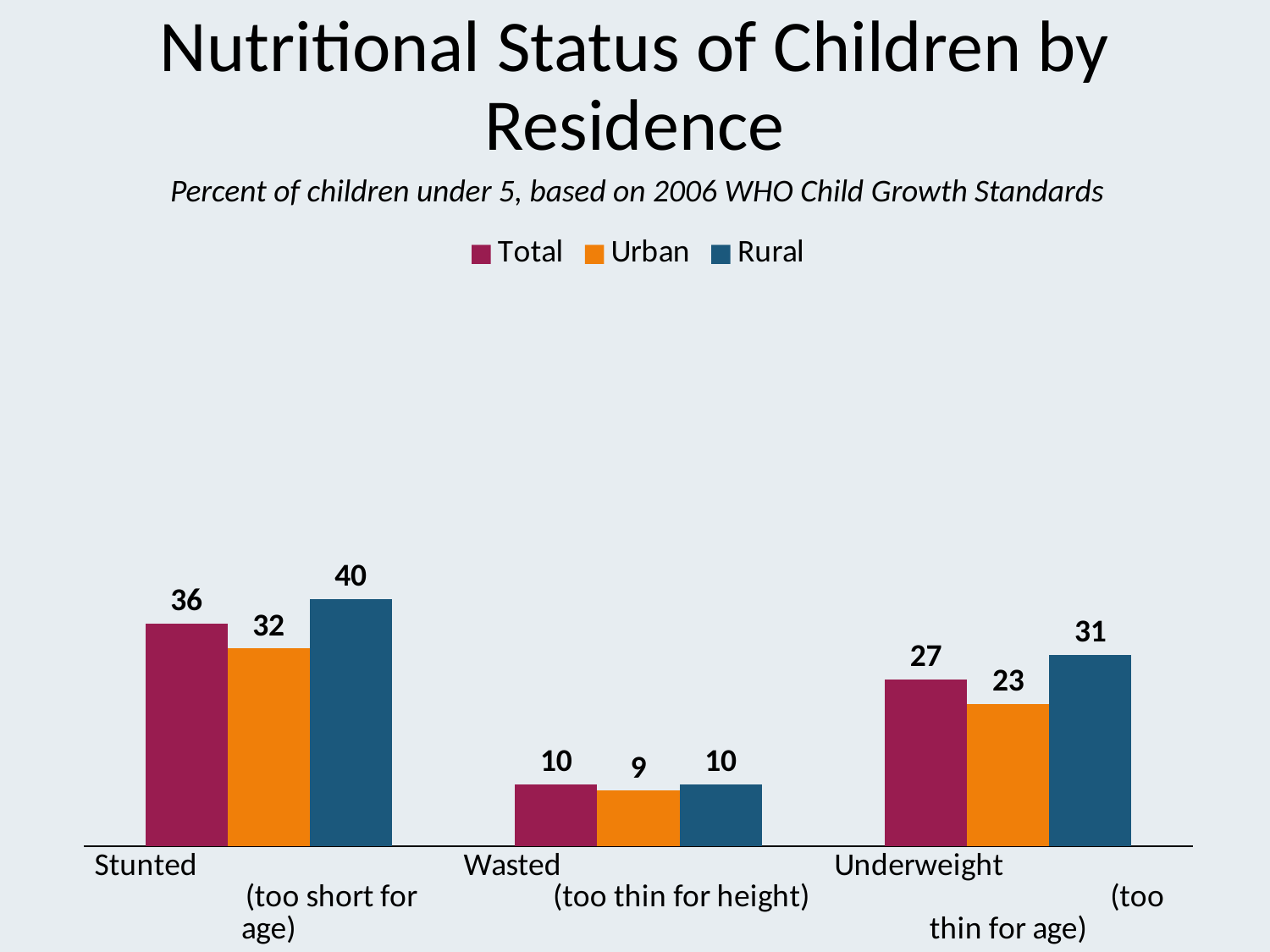

# Nutritional Status of Children by Residence
Percent of children under 5, based on 2006 WHO Child Growth Standards

### Chart

| Category | Total | Urban | Rural |
|---|---|---|---|
| Stunted                                                         (too short for age) | 36.0 | 32.0 | 40.0 |
| Wasted                                                    (too thin for height) | 10.0 | 9.0 | 10.0 |
| Underweight                                                                   (too thin for age) | 27.0 | 23.0 | 31.0 |